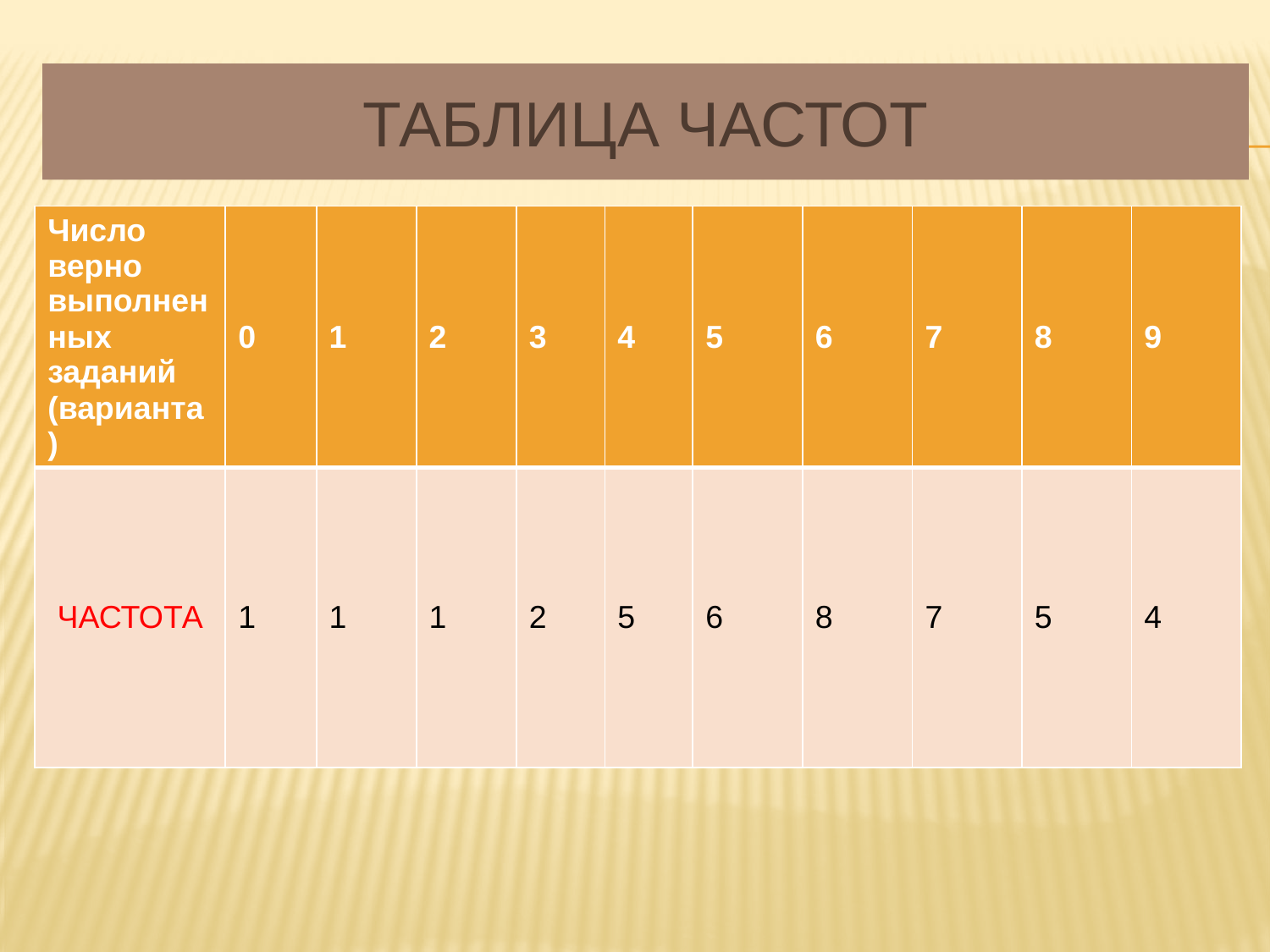

# Таблица частот
| Число верно выполненных заданий (варианта) | 0 | 1 | 2 | 3 | 4 | 5 | 6 | 7 | 8 | 9 |
| --- | --- | --- | --- | --- | --- | --- | --- | --- | --- | --- |
| ЧАСТОТА | 1 | 1 | 1 | 2 | 5 | 6 | 8 | 7 | 5 | 4 |